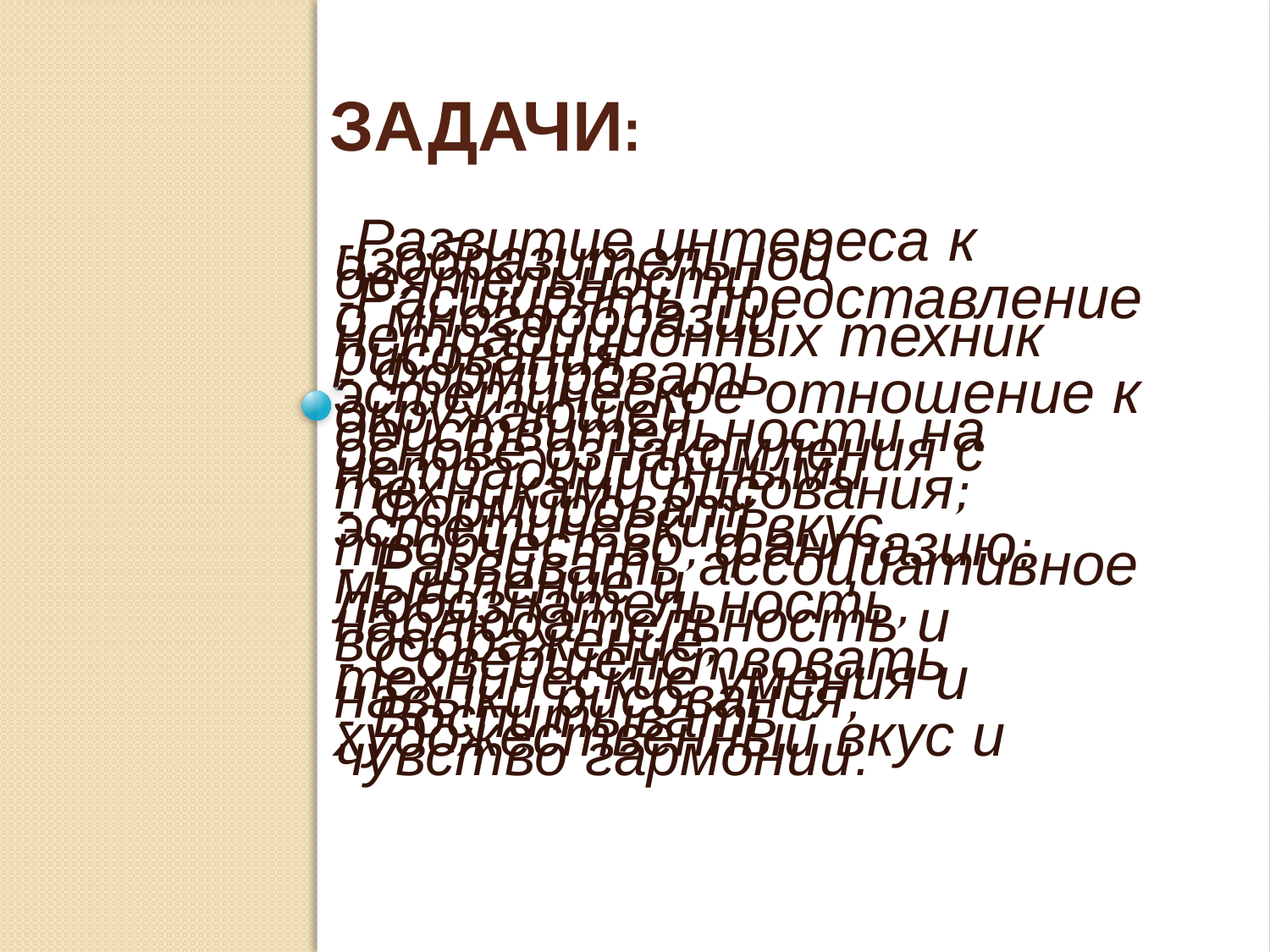

# Задачи:
-Развитие интереса к изобразительной деятельности
-Расширять представление о многообразии нетрадиционных техник рисования;
- Формировать эстетическое отношение к окружающей действительности на основе ознакомления с нетрадиционными техниками рисования;
- Формировать эстетический вкус, творчество, фантазию;
- Развивать ассоциативное мышление и любознательность, наблюдательность и воображение;
- Совершенствовать технические умения и навыки рисования;
- Воспитывать художественный вкус и чувство гармонии.